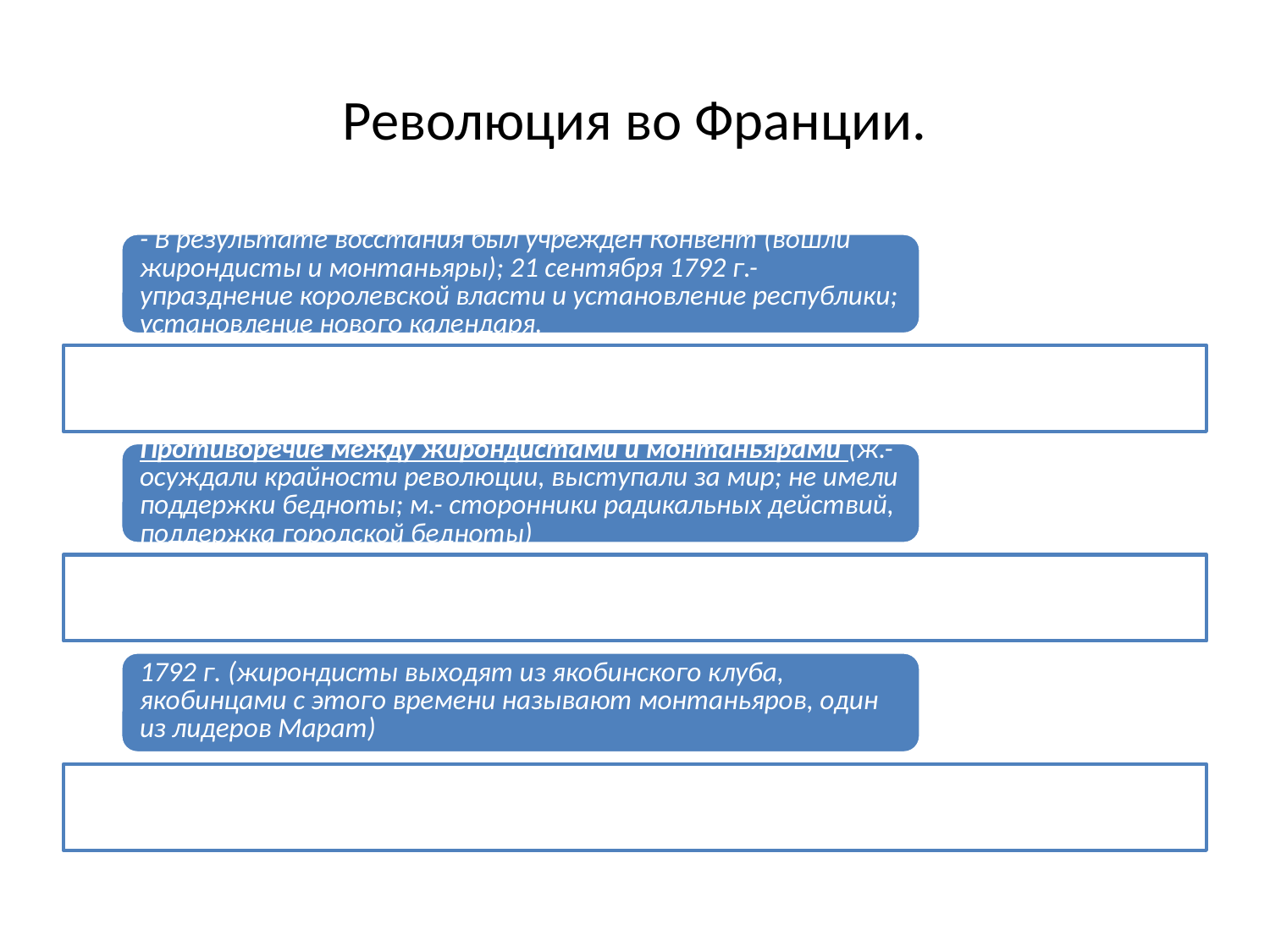

# Революция во Франции.
- В результате восстания был учрежден Конвент (вошли жирондисты и монтаньяры); 21 сентября 1792 г.- упразднение королевской власти и установление республики; установление нового календаря.
Противоречие между жирондистами и монтаньярами (ж.- осуждали крайности революции, выступали за мир; не имели поддержки бедноты; м.- сторонники радикальных действий, поддержка городской бедноты)
1792 г. (жирондисты выходят из якобинского клуба, якобинцами с этого времени называют монтаньяров, один из лидеров Марат)